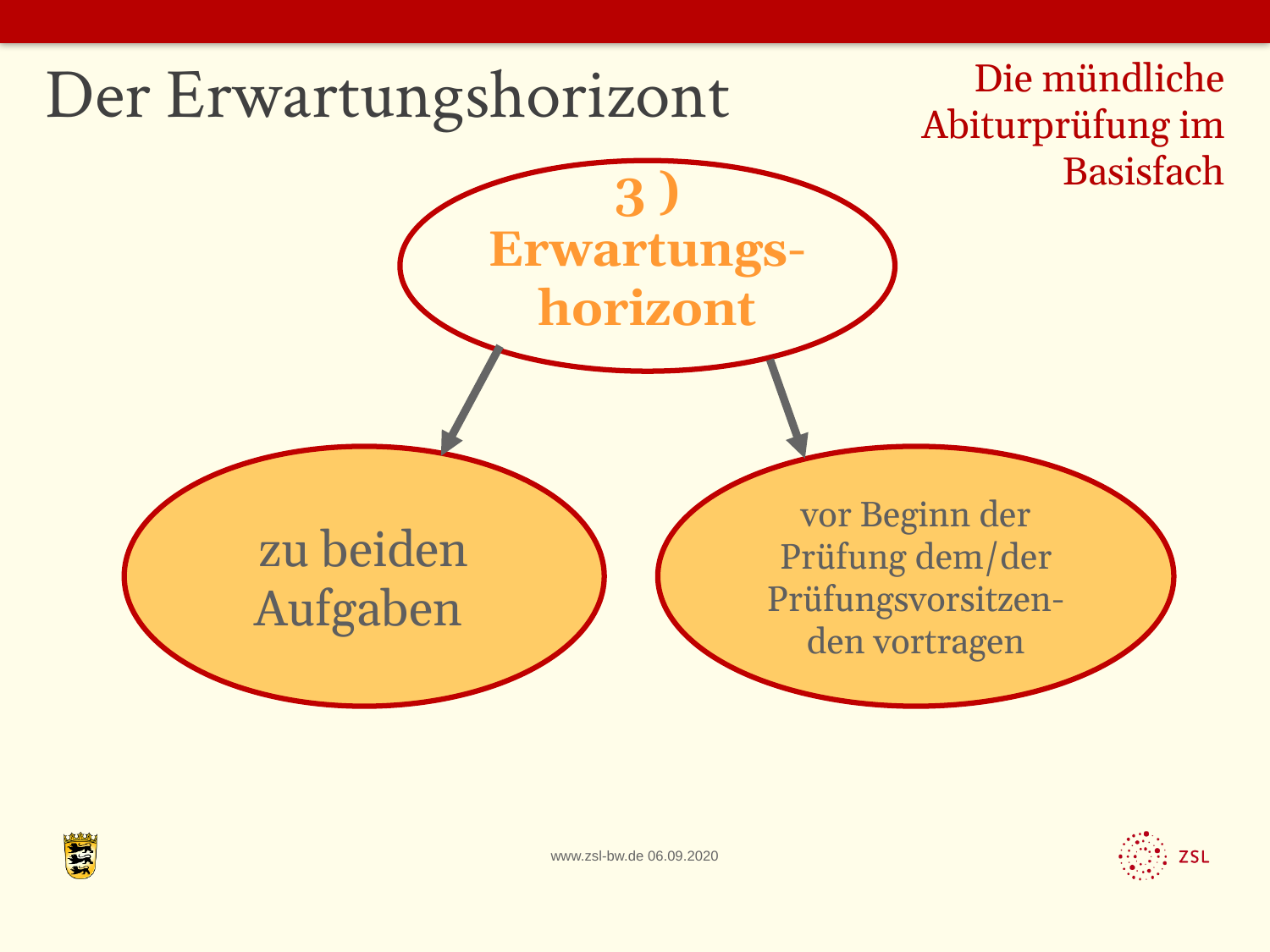

# Der Erwartungshorizont
Die mündliche Abiturprüfung im Basisfach
3 ) Erwartungs-horizont

zu beiden Aufgaben
vor Beginn der Prüfung dem/der Prüfungsvorsitzen-den vortragen